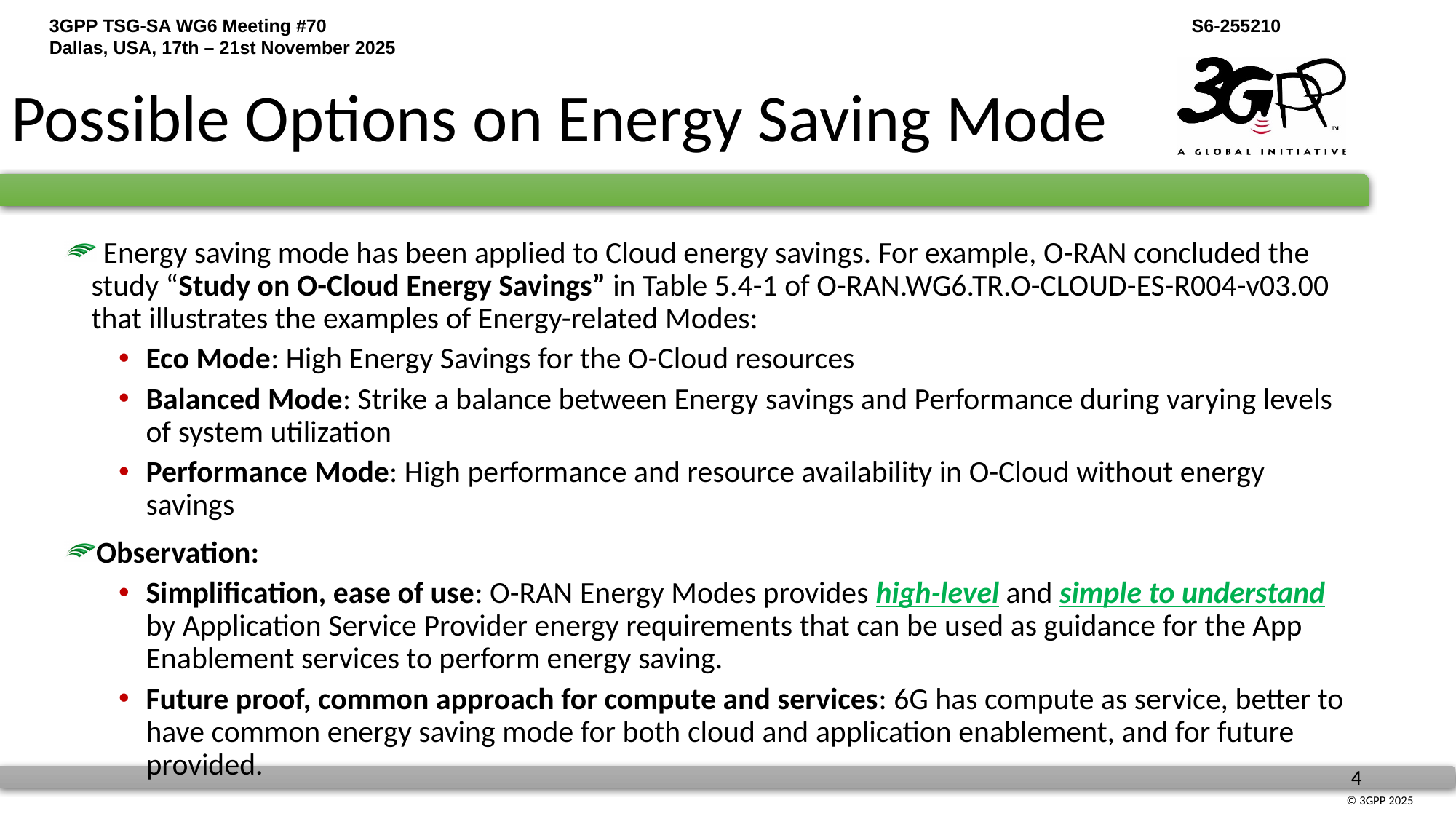

# Possible Options on Energy Saving Mode
 Energy saving mode has been applied to Cloud energy savings. For example, O-RAN concluded the study “Study on O-Cloud Energy Savings” in Table 5.4-1 of O-RAN.WG6.TR.O-CLOUD-ES-R004-v03.00 that illustrates the examples of Energy-related Modes:
Eco Mode: High Energy Savings for the O-Cloud resources
Balanced Mode: Strike a balance between Energy savings and Performance during varying levels of system utilization
Performance Mode: High performance and resource availability in O-Cloud without energy savings
Observation:
Simplification, ease of use: O-RAN Energy Modes provides high-level and simple to understand by Application Service Provider energy requirements that can be used as guidance for the App Enablement services to perform energy saving.
Future proof, common approach for compute and services: 6G has compute as service, better to have common energy saving mode for both cloud and application enablement, and for future provided.